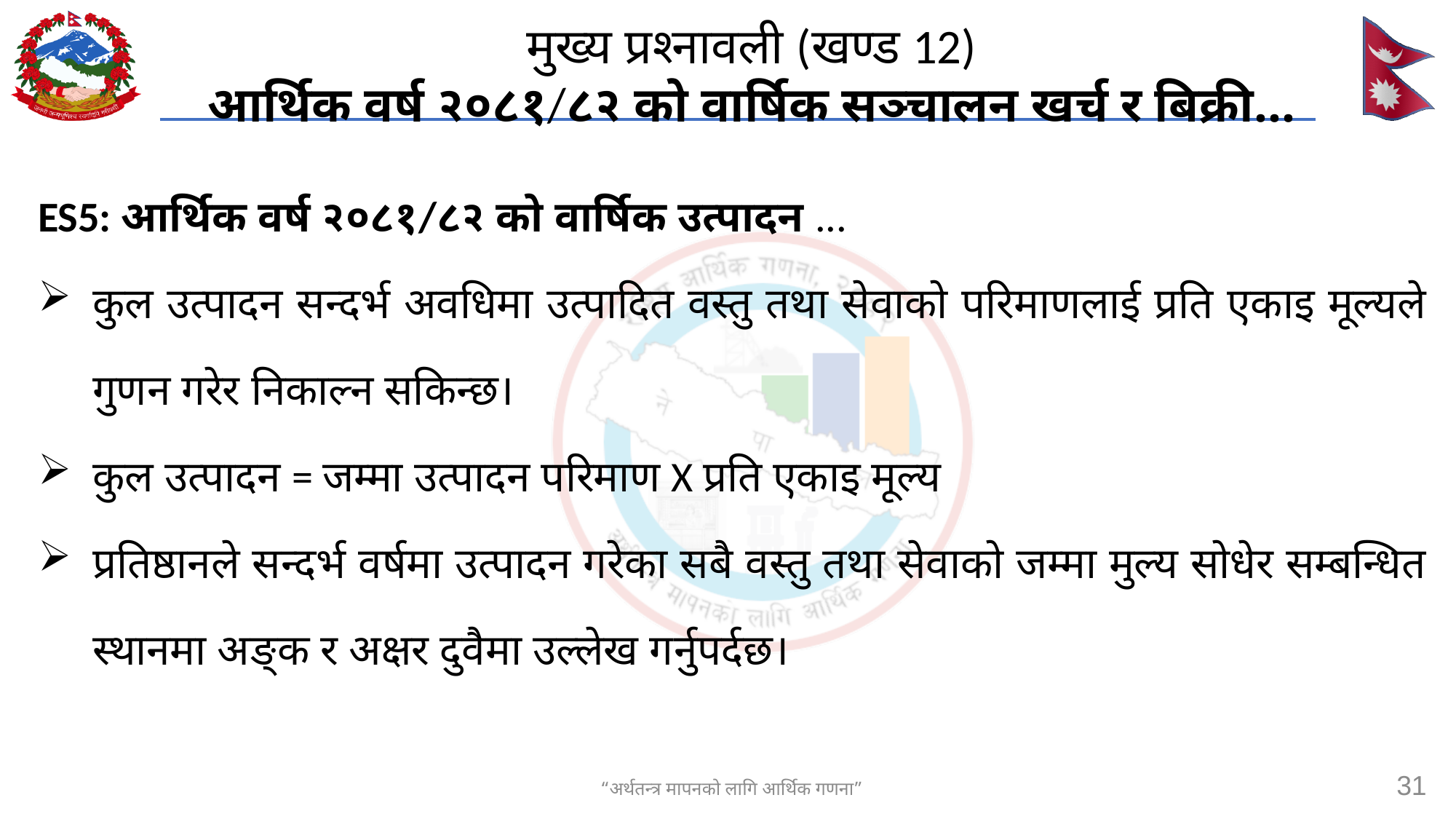

# मुख्य प्रश्नावली (खण्ड 12) आर्थिक वर्ष २०८१/८२ को वार्षिक सञ्चालन खर्च र बिक्री…
ES5: आर्थिक वर्ष २०८१/८२ को वार्षिक उत्पादन ...
कुल उत्पादन सन्दर्भ अवधिमा उत्पादित वस्तु तथा सेवाको परिमाणलाई प्रति एकाइ मूल्यले गुणन गरेर निकाल्न सकिन्छ।
कुल उत्पादन = जम्मा उत्पादन परिमाण X प्रति एकाइ मूल्य
प्रतिष्ठानले सन्दर्भ वर्षमा उत्पादन गरेका सबै वस्तु तथा सेवाको जम्मा मुल्य सोधेर सम्बन्धित स्थानमा अङ्क र अक्षर दुवैमा उल्लेख गर्नुपर्दछ।

31
“अर्थतन्त्र मापनको लागि आर्थिक गणना”